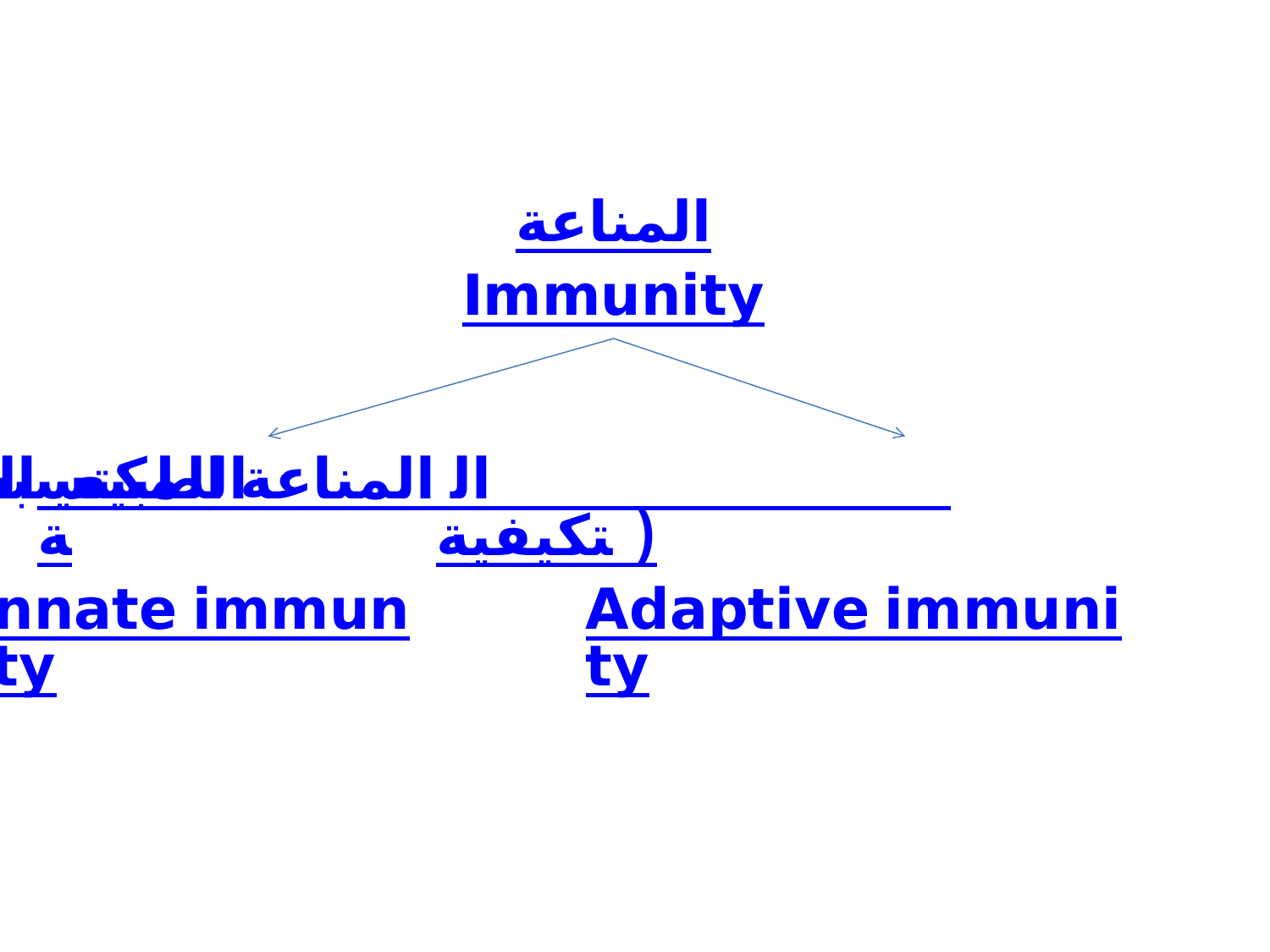

المناعة
Immunity
 المناعة الطبيعية
Innate immunity
 المناعة المكتسبة (التكيفية)
Adaptive immunity